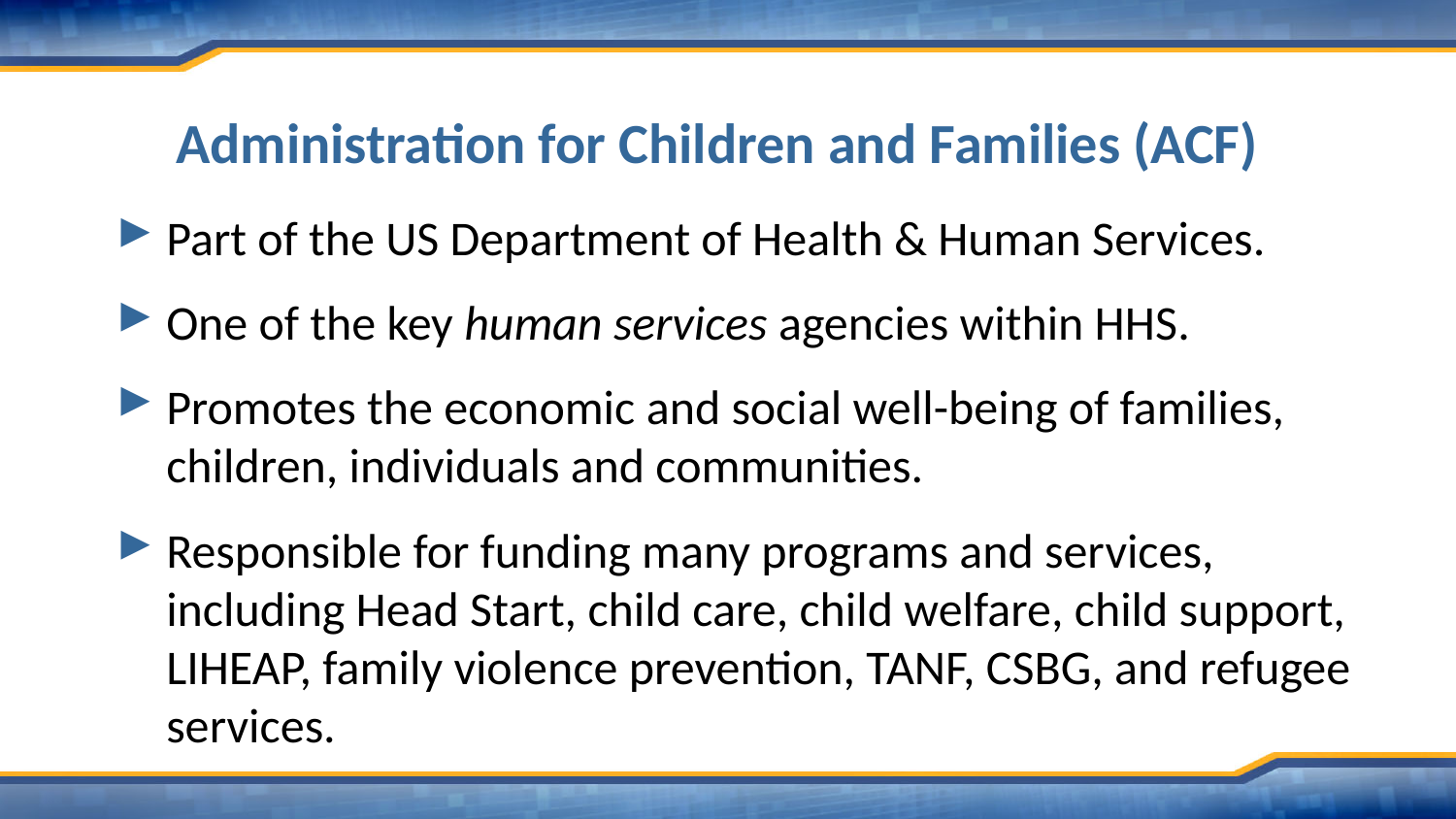

# Administration for Children and Families (ACF)
Part of the US Department of Health & Human Services.
One of the key human services agencies within HHS.
Promotes the economic and social well-being of families, children, individuals and communities.
Responsible for funding many programs and services, including Head Start, child care, child welfare, child support, LIHEAP, family violence prevention, TANF, CSBG, and refugee services.